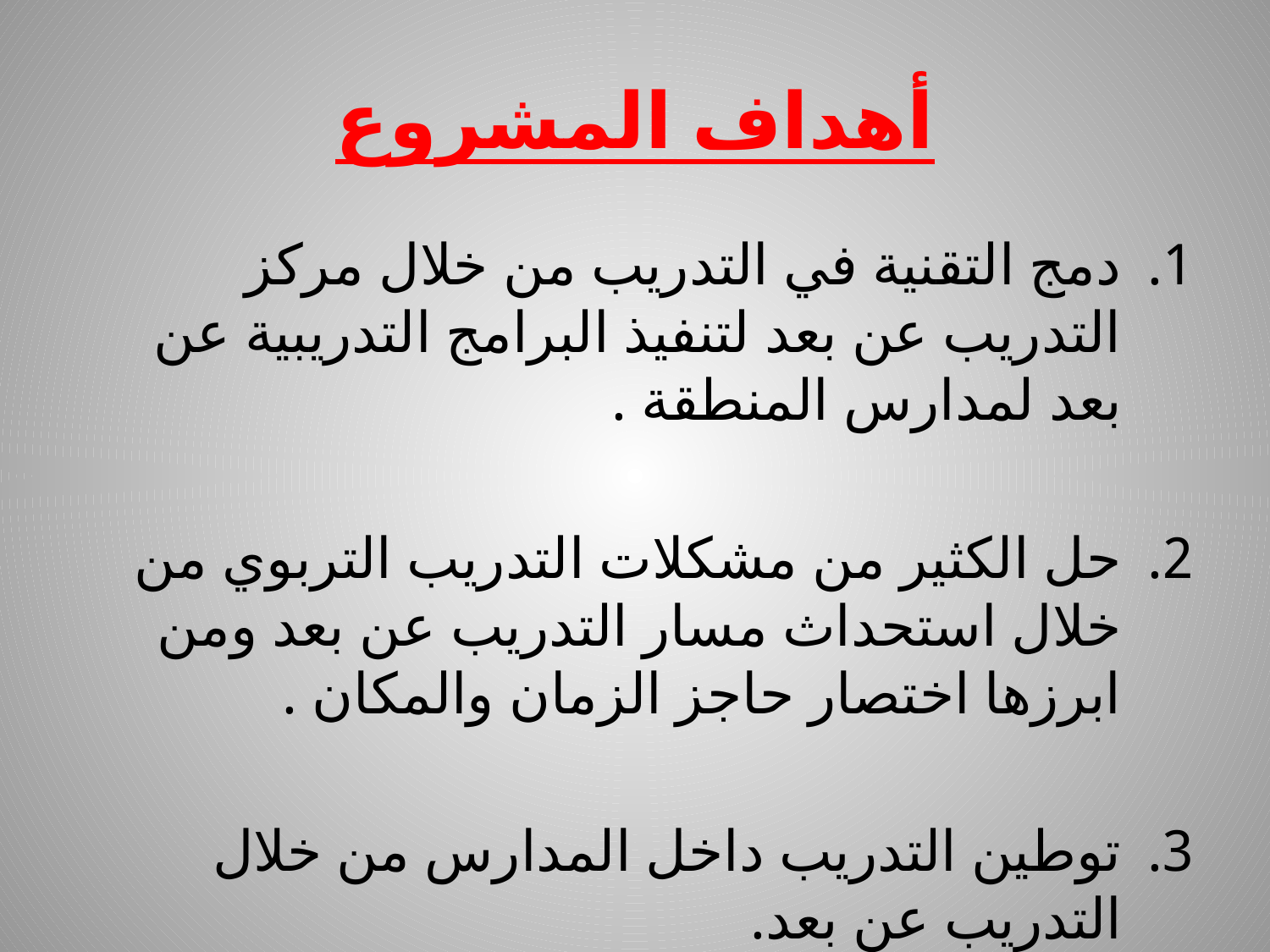

# أهداف المشروع
دمج التقنية في التدريب من خلال مركز التدريب عن بعد لتنفيذ البرامج التدريبية عن بعد لمدارس المنطقة .

حل الكثير من مشكلات التدريب التربوي من خلال استحداث مسار التدريب عن بعد ومن ابرزها اختصار حاجز الزمان والمكان .

توطين التدريب داخل المدارس من خلال التدريب عن بعد.